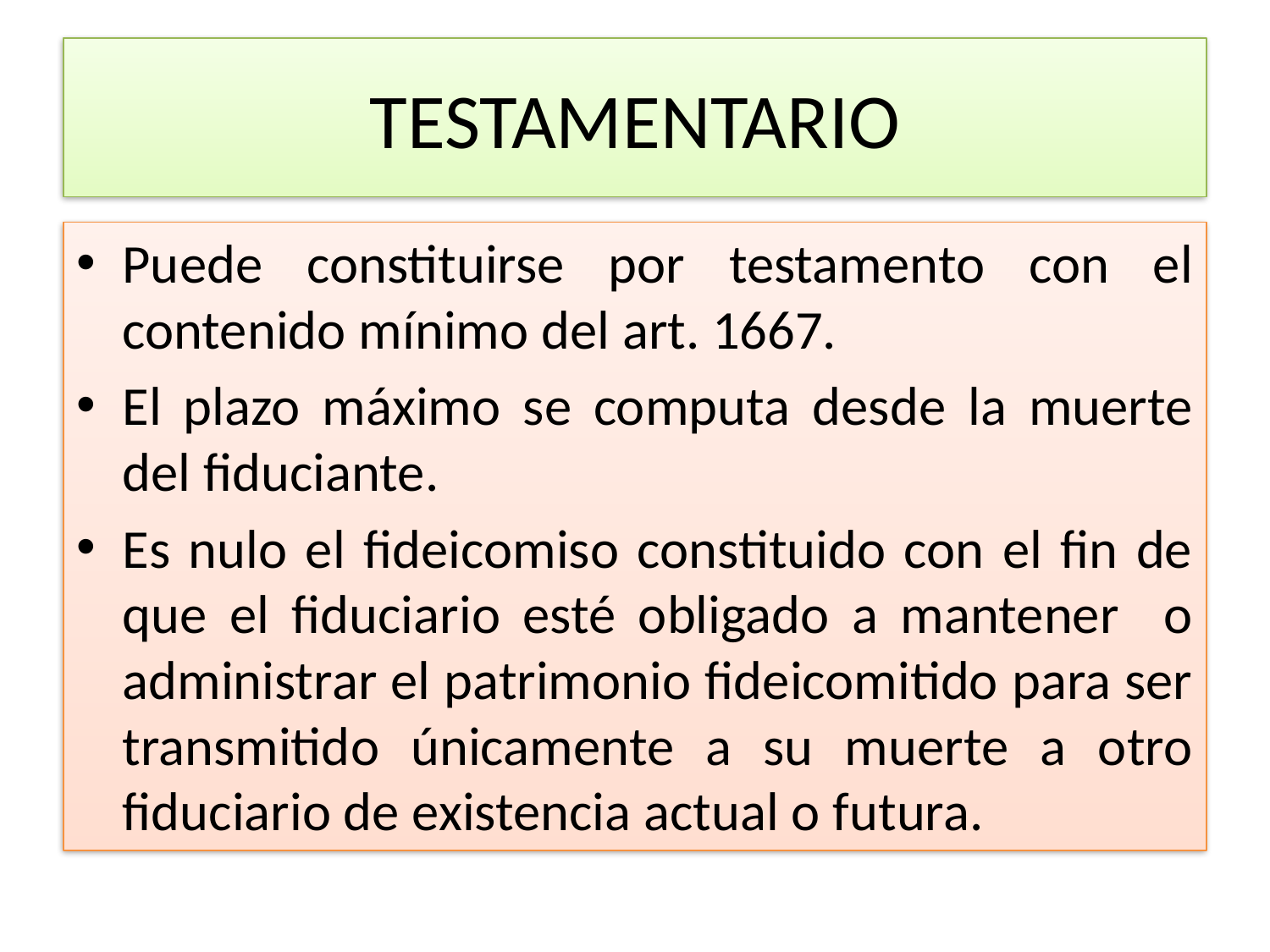

# TESTAMENTARIO
Puede constituirse por testamento con el contenido mínimo del art. 1667.
El plazo máximo se computa desde la muerte del fiduciante.
Es nulo el fideicomiso constituido con el fin de que el fiduciario esté obligado a mantener  o administrar el patrimonio fideicomitido para ser transmitido únicamente a su muerte a otro fiduciario de existencia actual o futura.